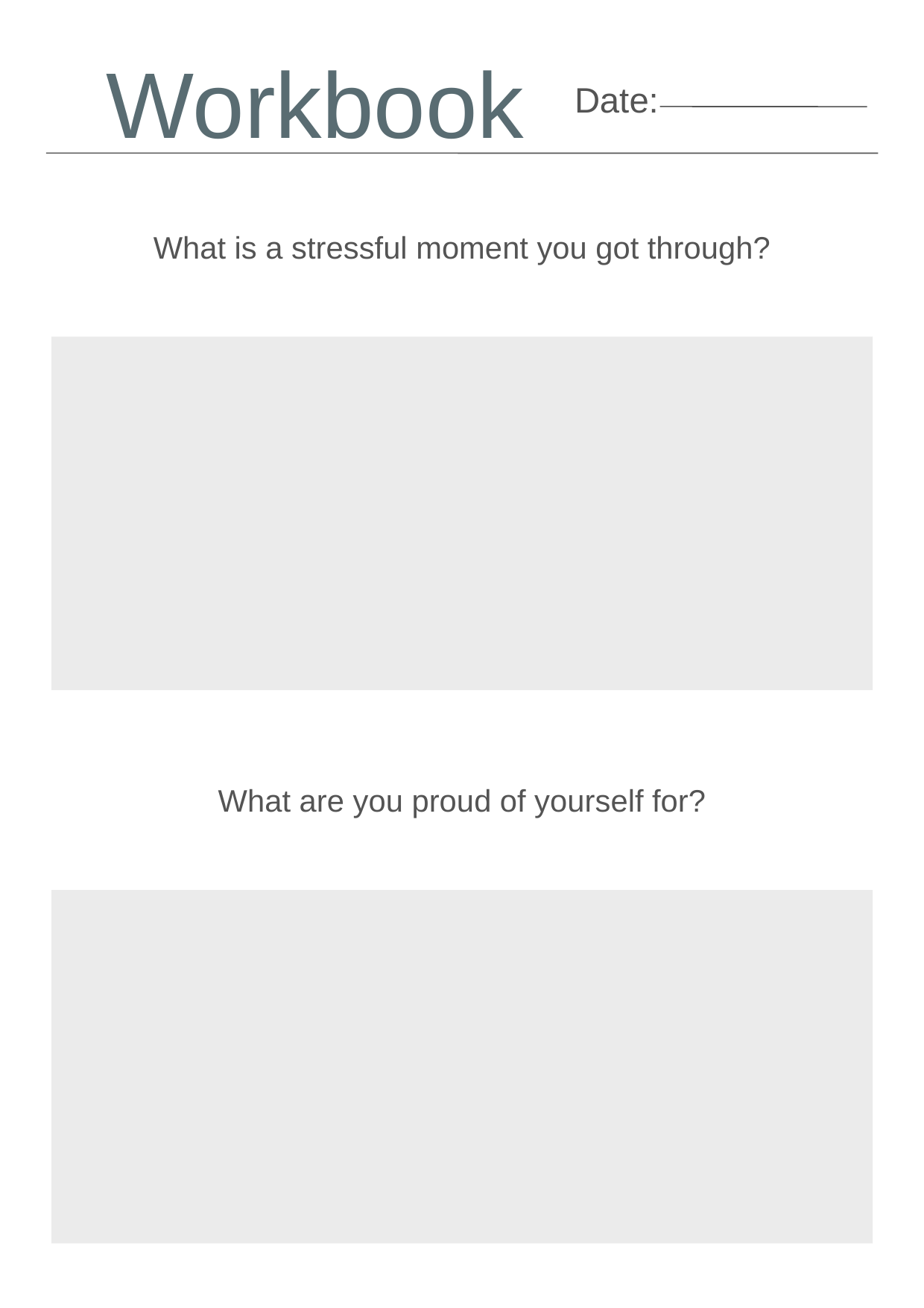

Workbook
Date:

What is a stressful moment you got through?

What are you proud of yourself for?